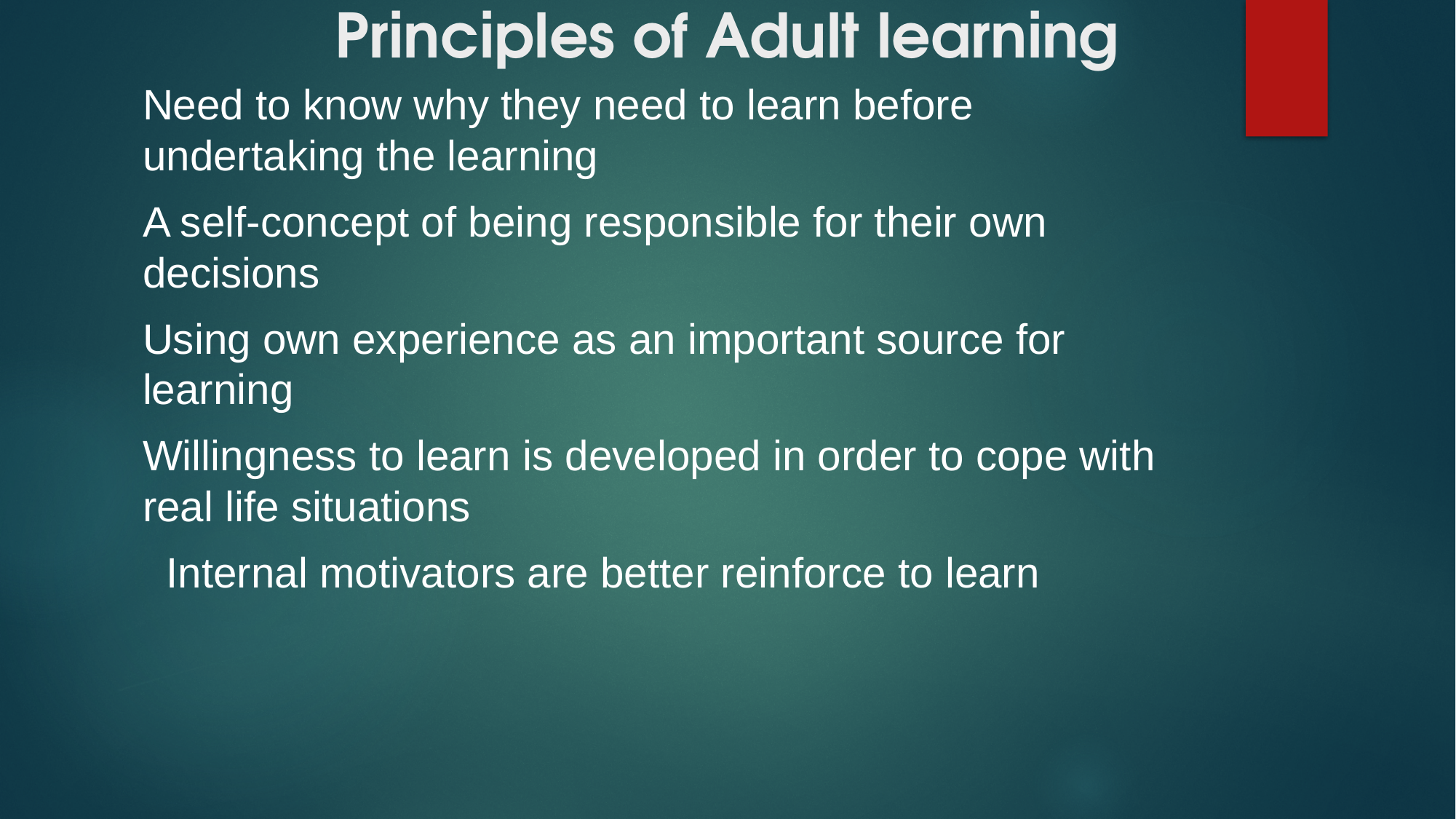

# Principles of Adult learning
Need to know why they need to learn before undertaking the learning
A self-concept of being responsible for their own decisions
Using own experience as an important source for learning
Willingness to learn is developed in order to cope with real life situations
Internal motivators are better reinforce to learn